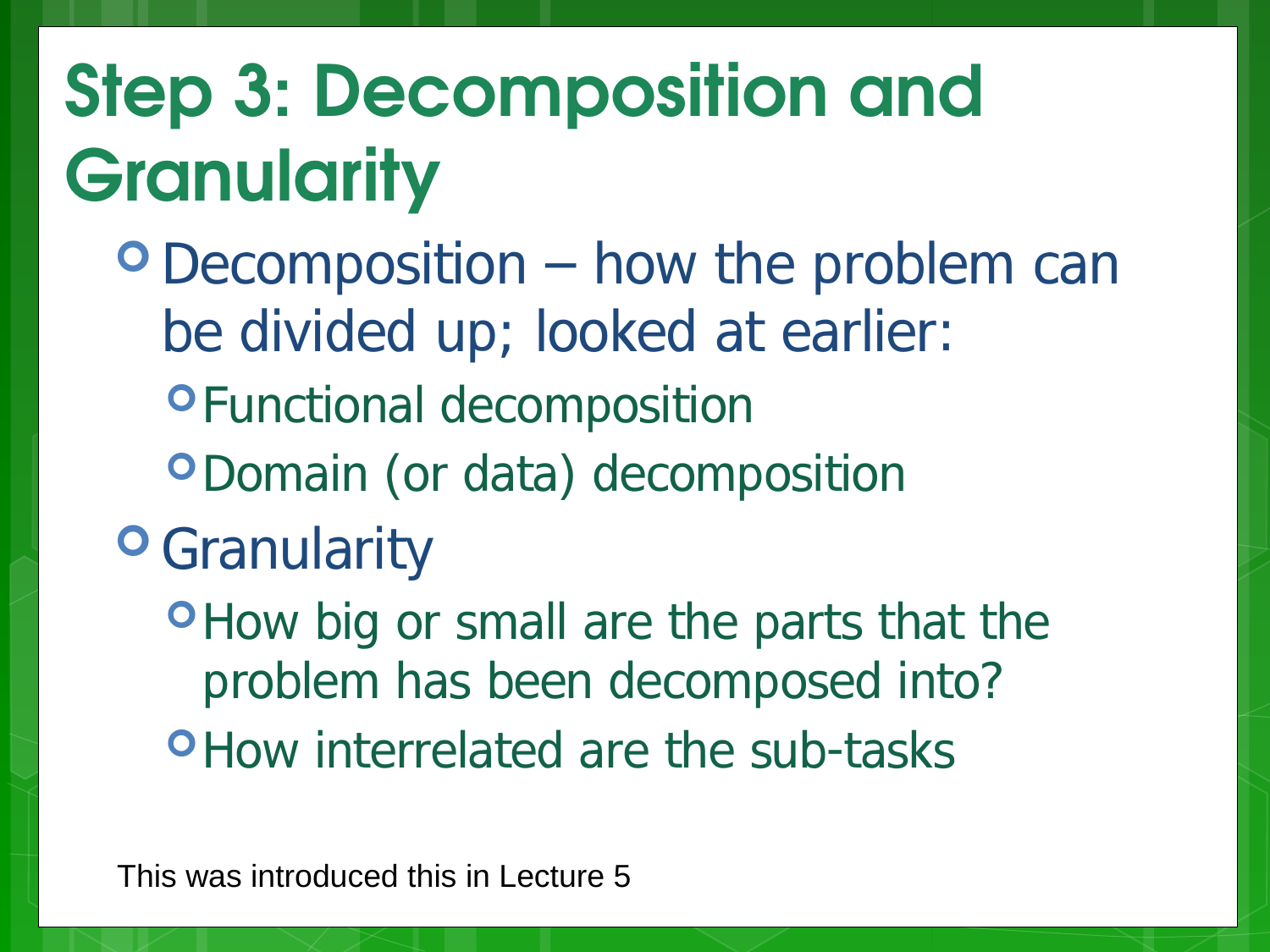

# Step 3: Decomposition and Granularity
Decomposition – how the problem can be divided up; looked at earlier:
Functional decomposition
Domain (or data) decomposition
Granularity
How big or small are the parts that the problem has been decomposed into?
How interrelated are the sub-tasks

This was introduced this in Lecture 5